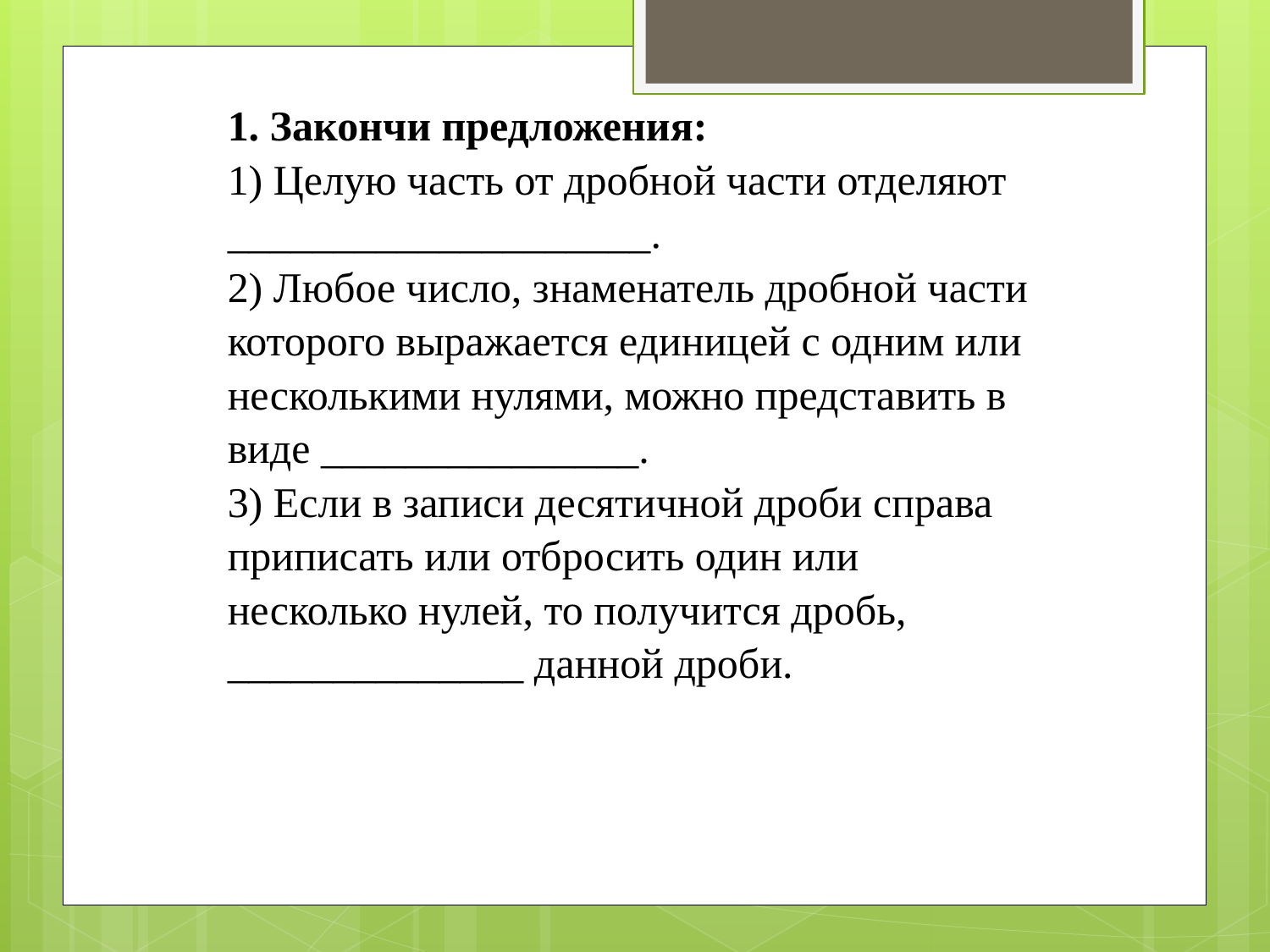

| 1. Закончи предложения: 1) Целую часть от дробной части отделяют \_\_\_\_\_\_\_\_\_\_\_\_\_\_\_\_\_\_\_\_. 2) Любое число, знаменатель дробной части которого выражается единицей с одним или несколькими нулями, можно представить в виде \_\_\_\_\_\_\_\_\_\_\_\_\_\_\_. 3) Если в записи десятичной дроби справа приписать или отбросить один или несколько нулей, то получится дробь, \_\_\_\_\_\_\_\_\_\_\_\_\_\_ данной дроби. |
| --- |